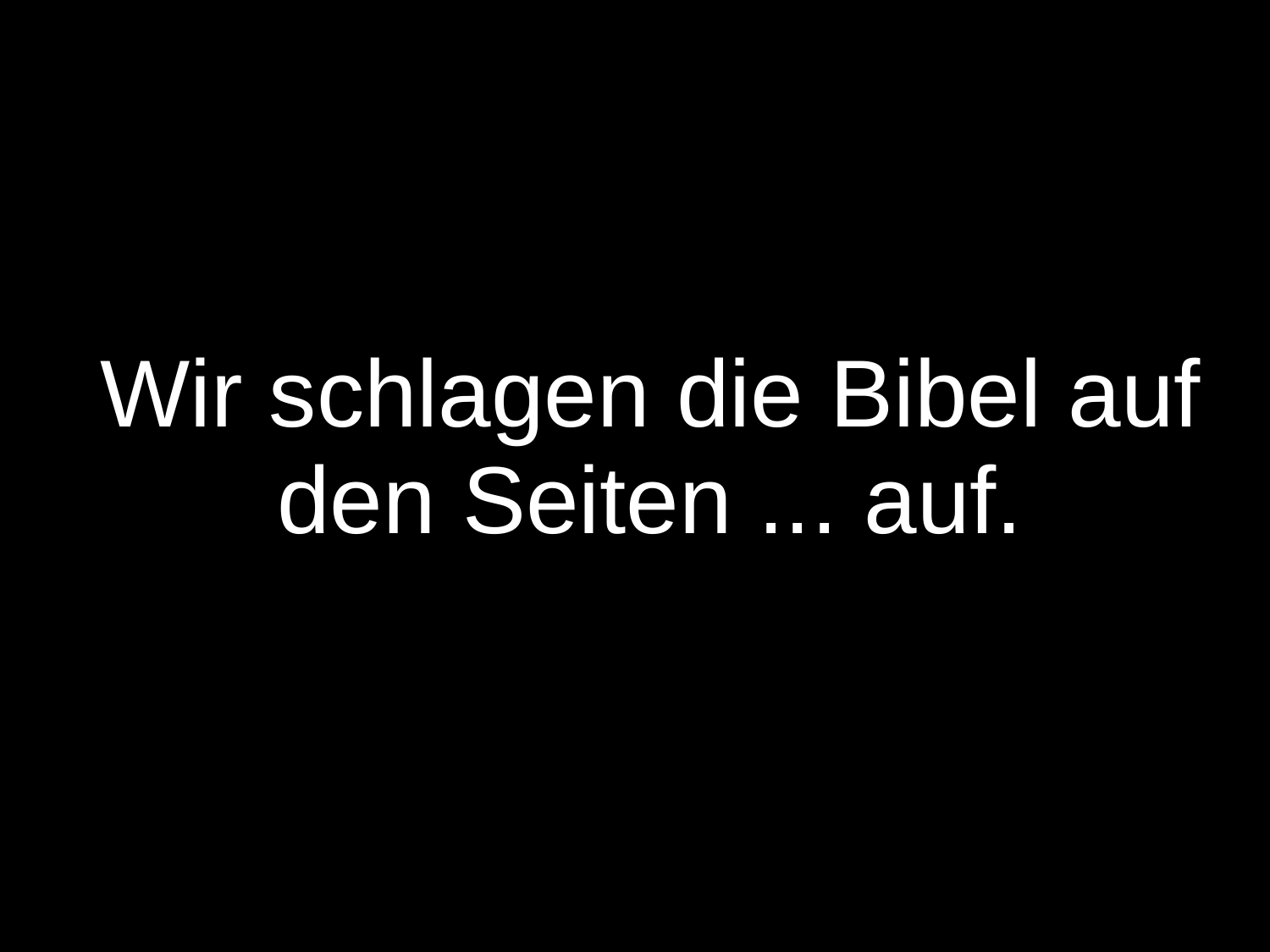

Wir schlagen die Bibel auf den Seiten ... auf.